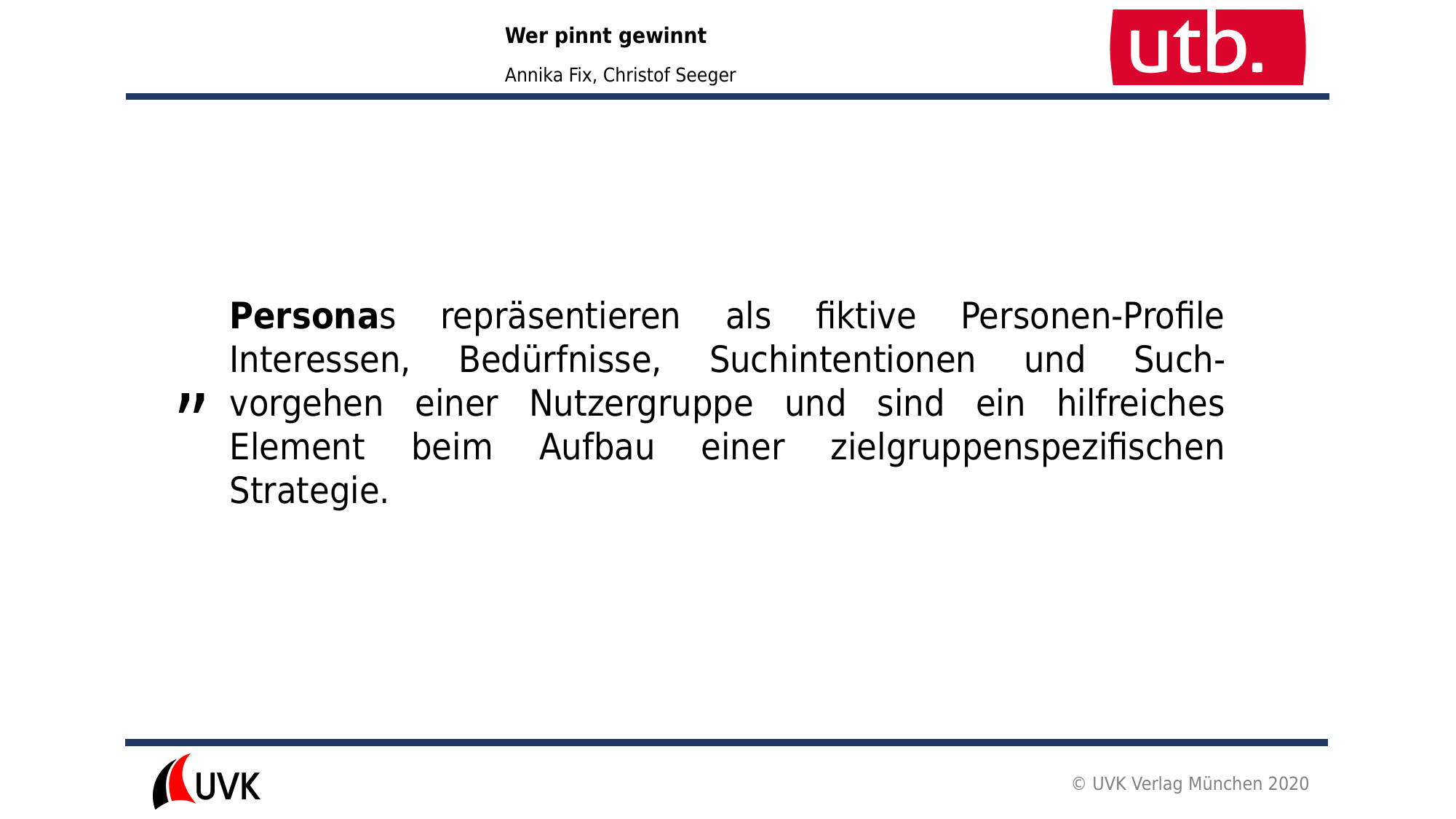

Personas repräsentieren als fiktive Personen-Profile Interessen, Bedürfnisse, Suchintentionen und Such-vorgehen einer Nutzergruppe und sind ein hilfreiches Element beim Aufbau einer zielgruppenspezifischen Strategie.
„